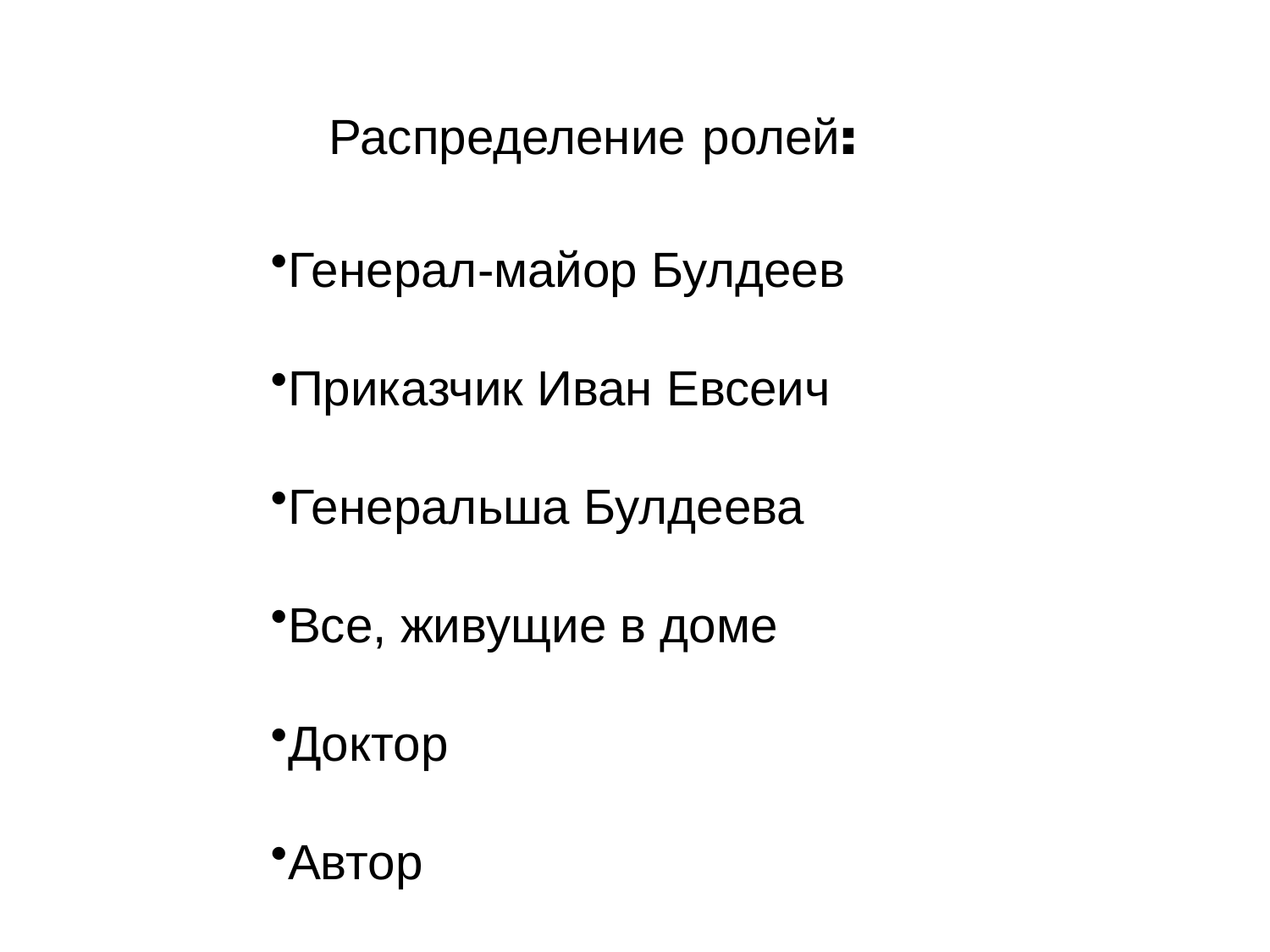

Распределение ролей:
Генерал-майор Булдеев
Приказчик Иван Евсеич
Генеральша Булдеева
Все, живущие в доме
Доктор
Автор